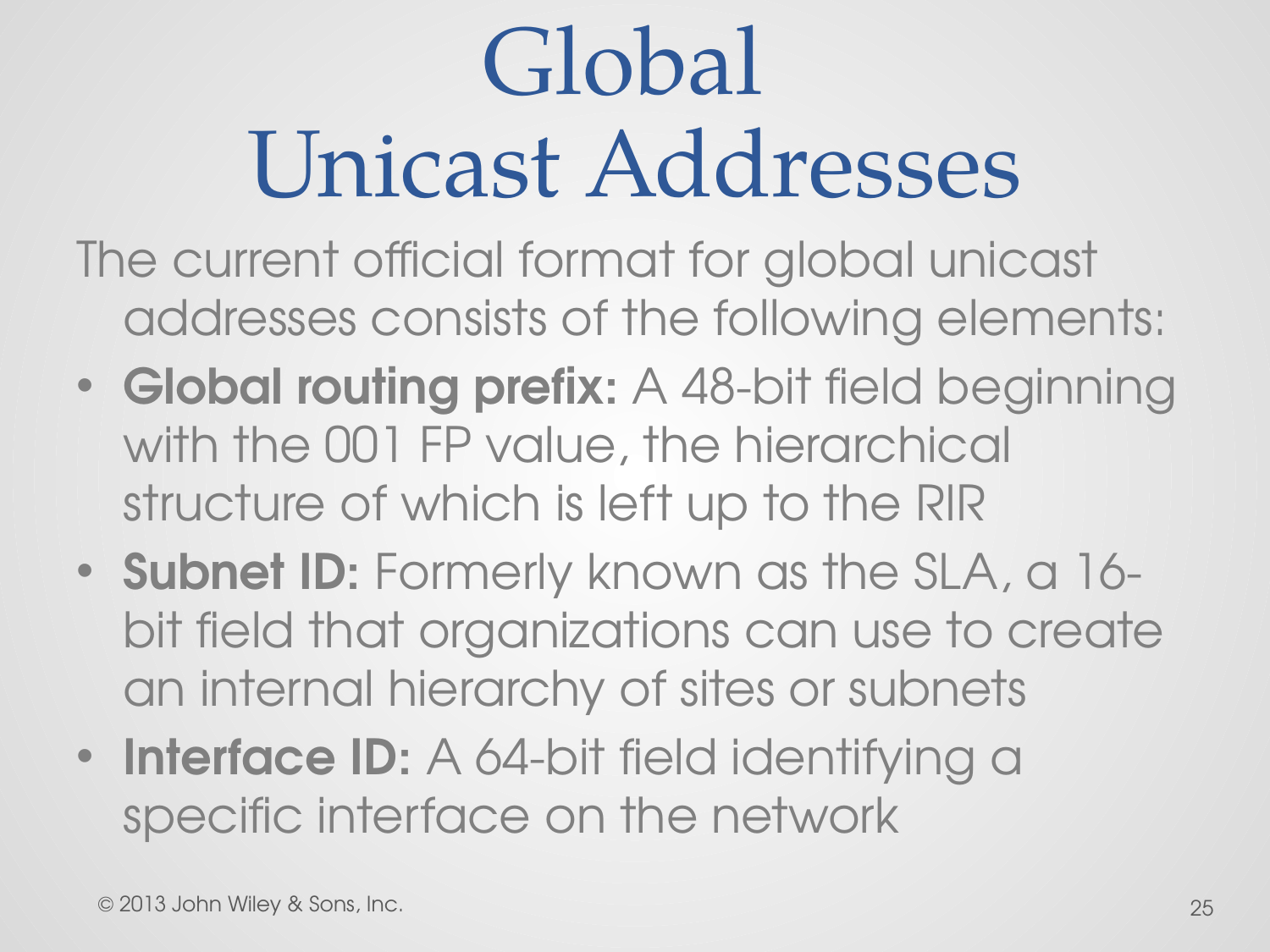

# Global Unicast Addresses
The current official format for global unicast addresses consists of the following elements:
Global routing prefix: A 48-bit field beginning with the 001 FP value, the hierarchical structure of which is left up to the RIR
Subnet ID: Formerly known as the SLA, a 16-bit field that organizations can use to create an internal hierarchy of sites or subnets
Interface ID: A 64-bit field identifying a specific interface on the network

© 2013 John Wiley & Sons, Inc.
25